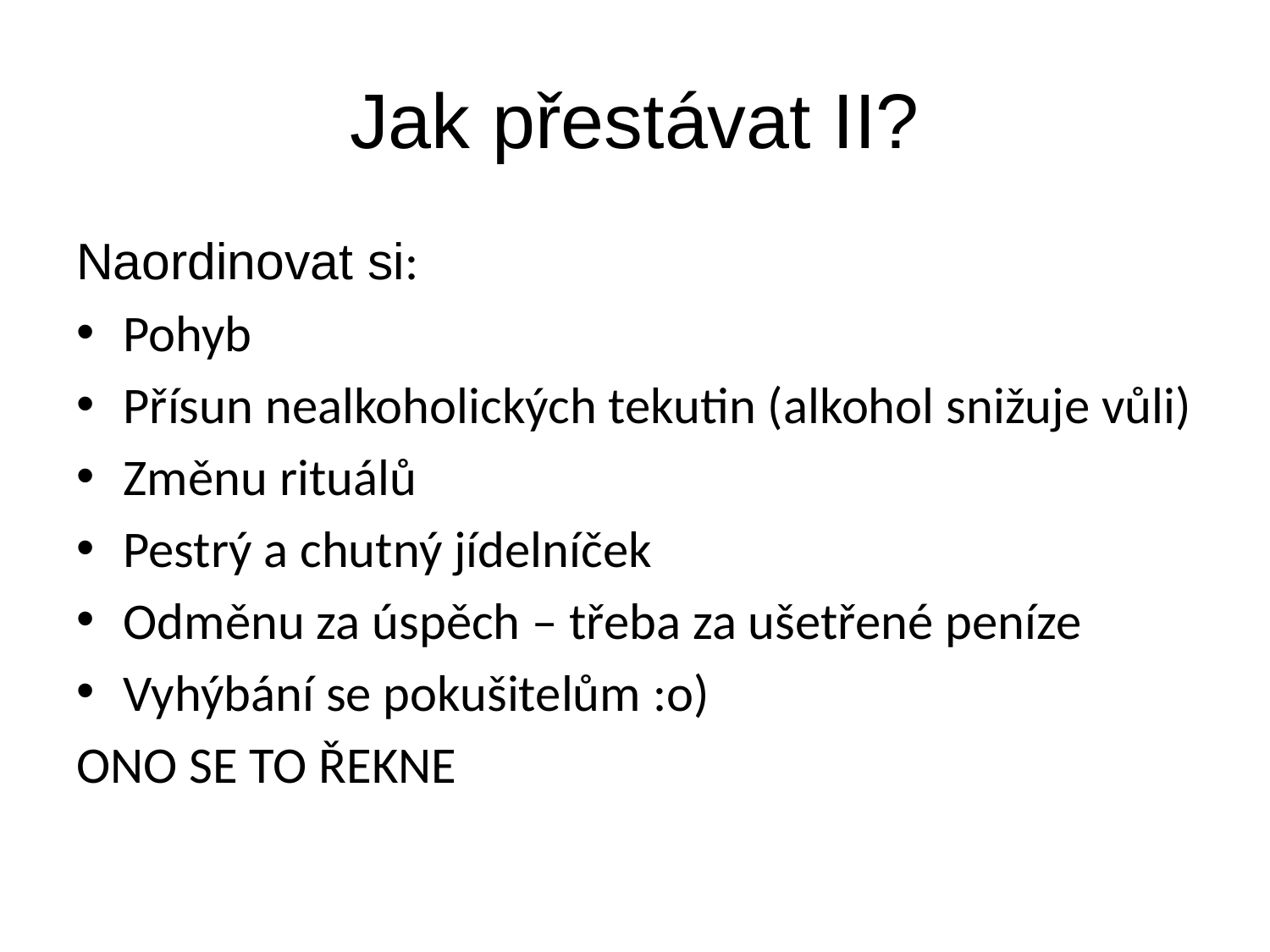

# Jak přestávat II?
Naordinovat si:
Pohyb
Přísun nealkoholických tekutin (alkohol snižuje vůli)
Změnu rituálů
Pestrý a chutný jídelníček
Odměnu za úspěch – třeba za ušetřené peníze
Vyhýbání se pokušitelům :o)
ONO SE TO ŘEKNE